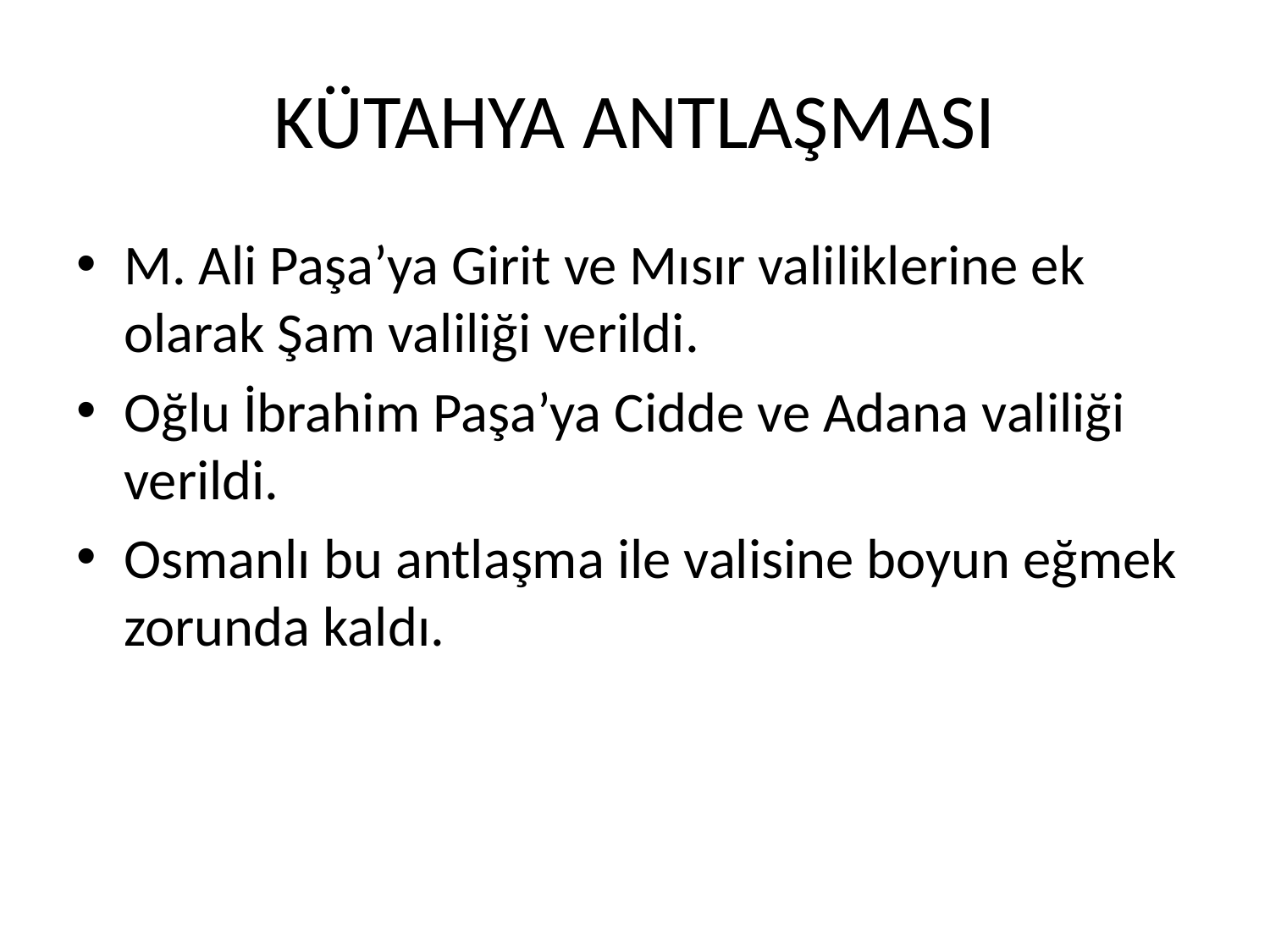

# KÜTAHYA ANTLAŞMASI
M. Ali Paşa’ya Girit ve Mısır valiliklerine ek olarak Şam valiliği verildi.
Oğlu İbrahim Paşa’ya Cidde ve Adana valiliği verildi.
Osmanlı bu antlaşma ile valisine boyun eğmek zorunda kaldı.